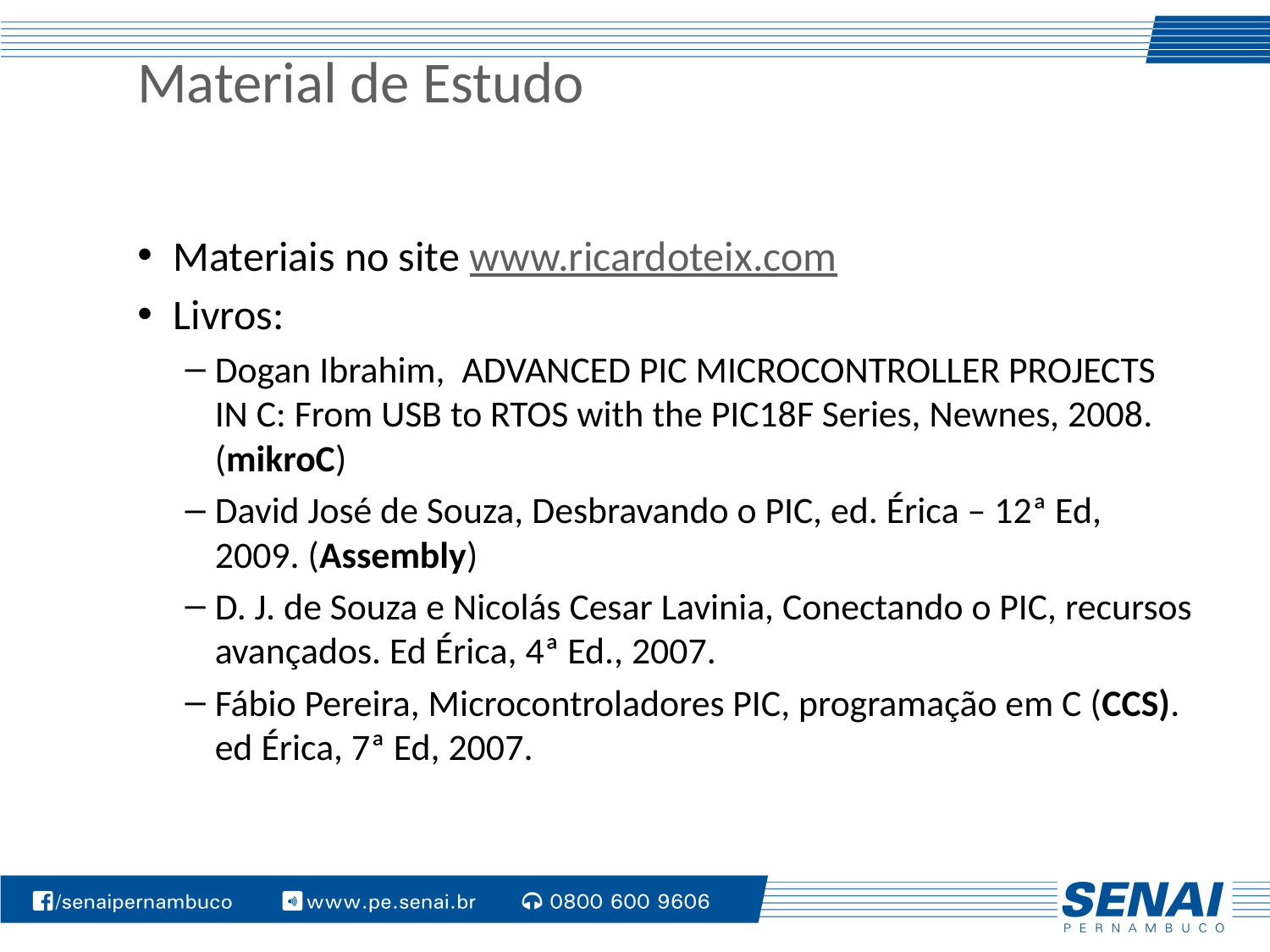

# Material de Estudo
Materiais no site www.ricardoteix.com
Livros:
Dogan Ibrahim,  ADVANCED PIC MICROCONTROLLER PROJECTS IN C: From USB to RTOS with the PIC18F Series, Newnes, 2008. (mikroC)
David José de Souza, Desbravando o PIC, ed. Érica – 12ª Ed, 2009. (Assembly)
D. J. de Souza e Nicolás Cesar Lavinia, Conectando o PIC, recursos avançados. Ed Érica, 4ª Ed., 2007.
Fábio Pereira, Microcontroladores PIC, programação em C (CCS). ed Érica, 7ª Ed, 2007.